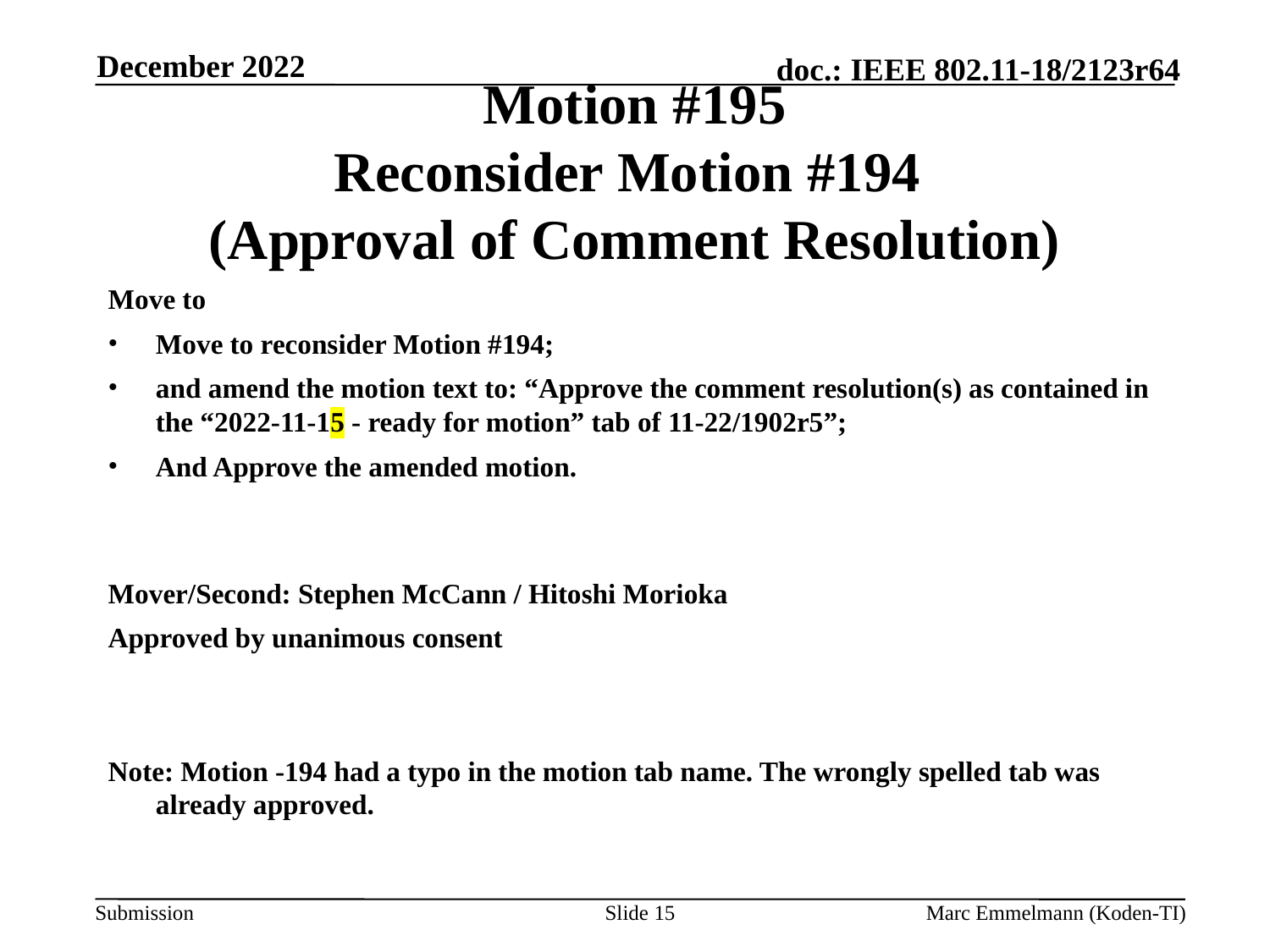

December 2022
# Motion #195 Reconsider Motion #194 (Approval of Comment Resolution)
Move to
Move to reconsider Motion #194;
and amend the motion text to: “Approve the comment resolution(s) as contained in the “2022-11-15 - ready for motion” tab of 11-22/1902r5”;
And Approve the amended motion.

Mover/Second: Stephen McCann / Hitoshi Morioka
Approved by unanimous consent

Note: Motion -194 had a typo in the motion tab name. The wrongly spelled tab was already approved.

Slide 15
Marc Emmelmann (Koden-TI)